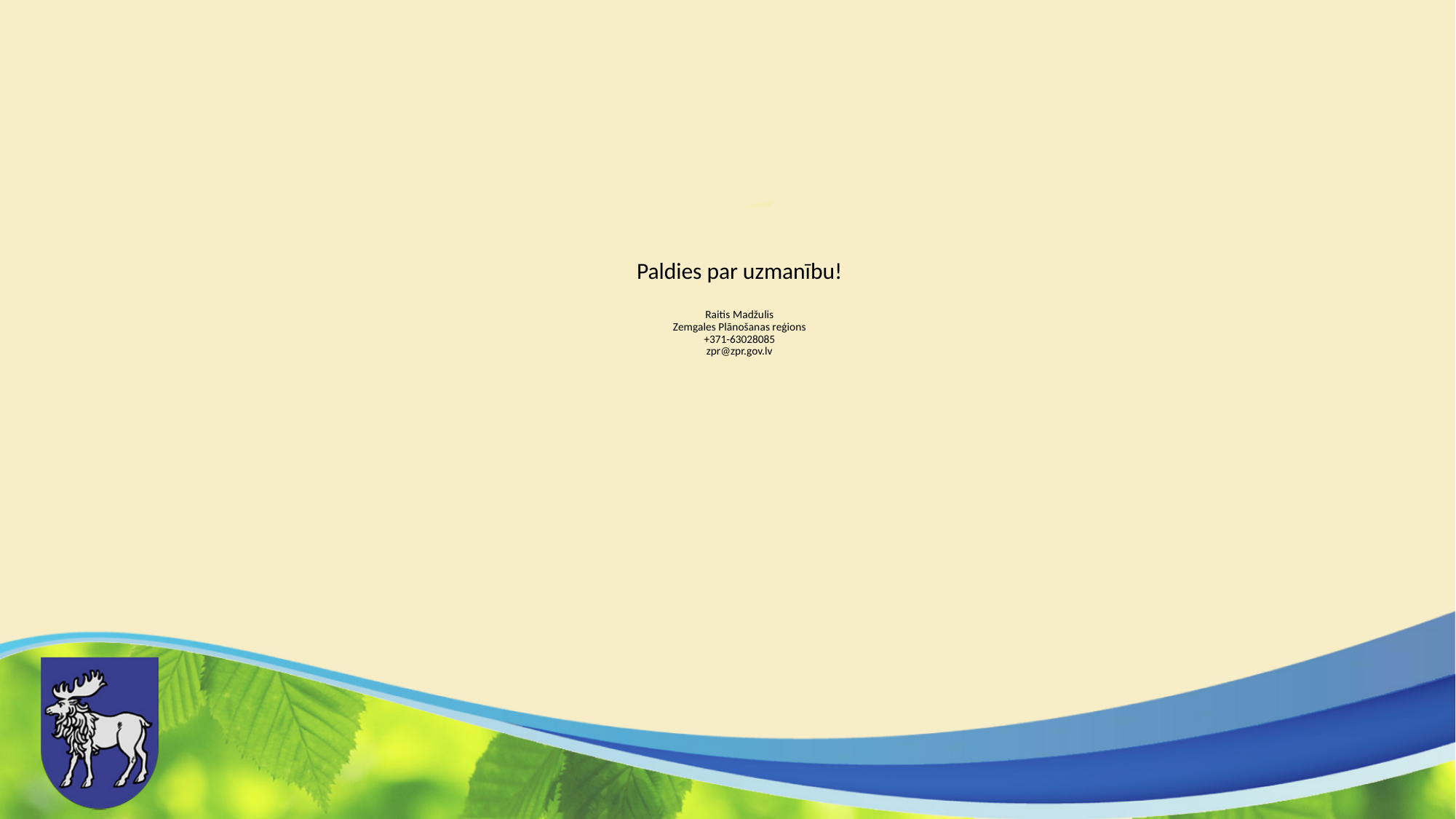

# Paldies par uzmanību! Raitis Madžulis Zemgales Plānošanas reģions +371-63028085 zpr@zpr.gov.lv